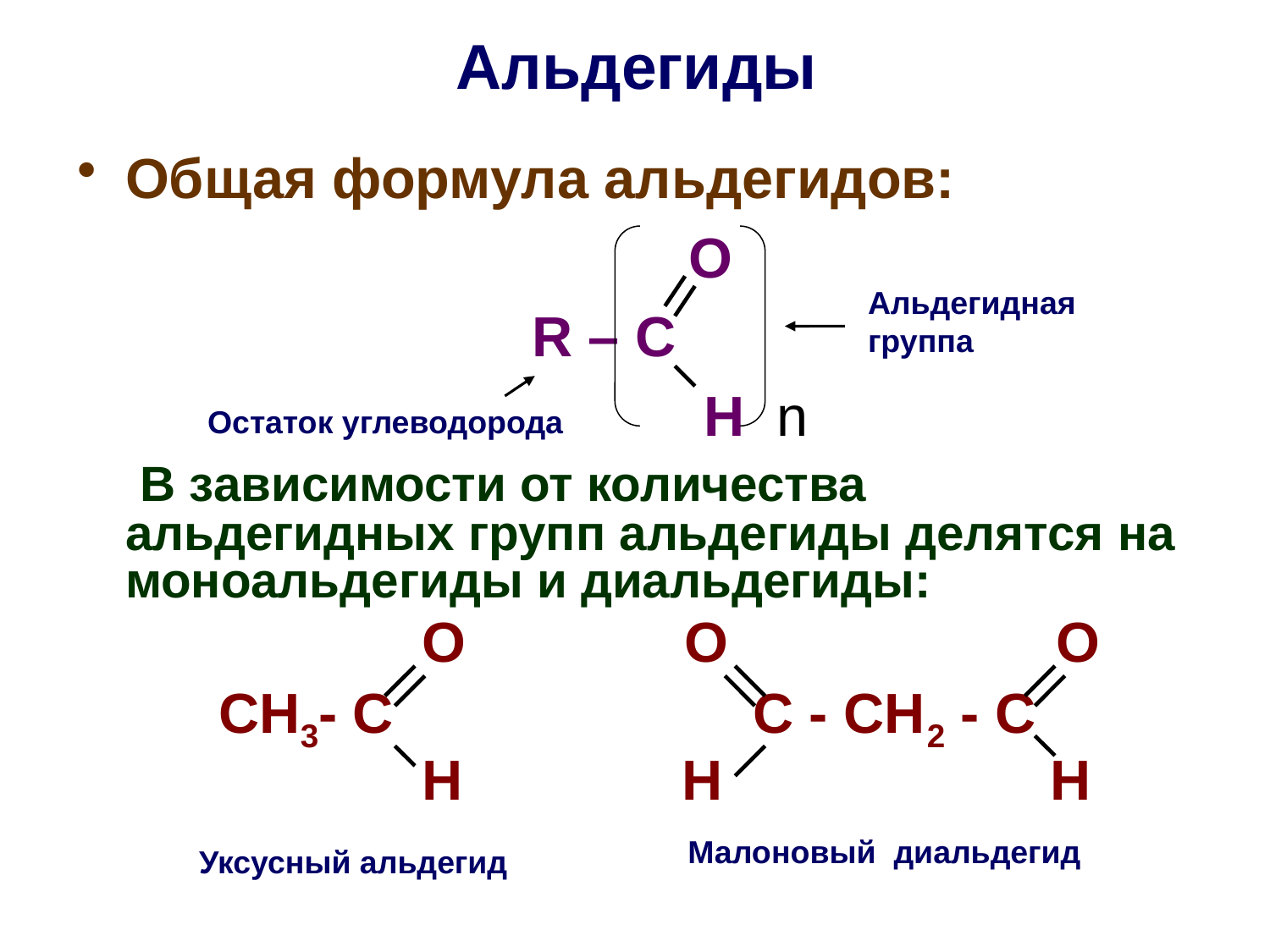

# Альдегиды
Общая формула альдегидов:
                                       O
                             R – C
                                        H  n
    В зависимости от количества альдегидных групп альдегиды делятся на моноальдегиды и диальдегиды:
                         О              О                     О
         СН3- С                       С - СН2 - С
                      Н              Н                     Н

Альдегидная
группа

Остаток углеводорода

Малоновый  диальдегид

Уксусный альдегид